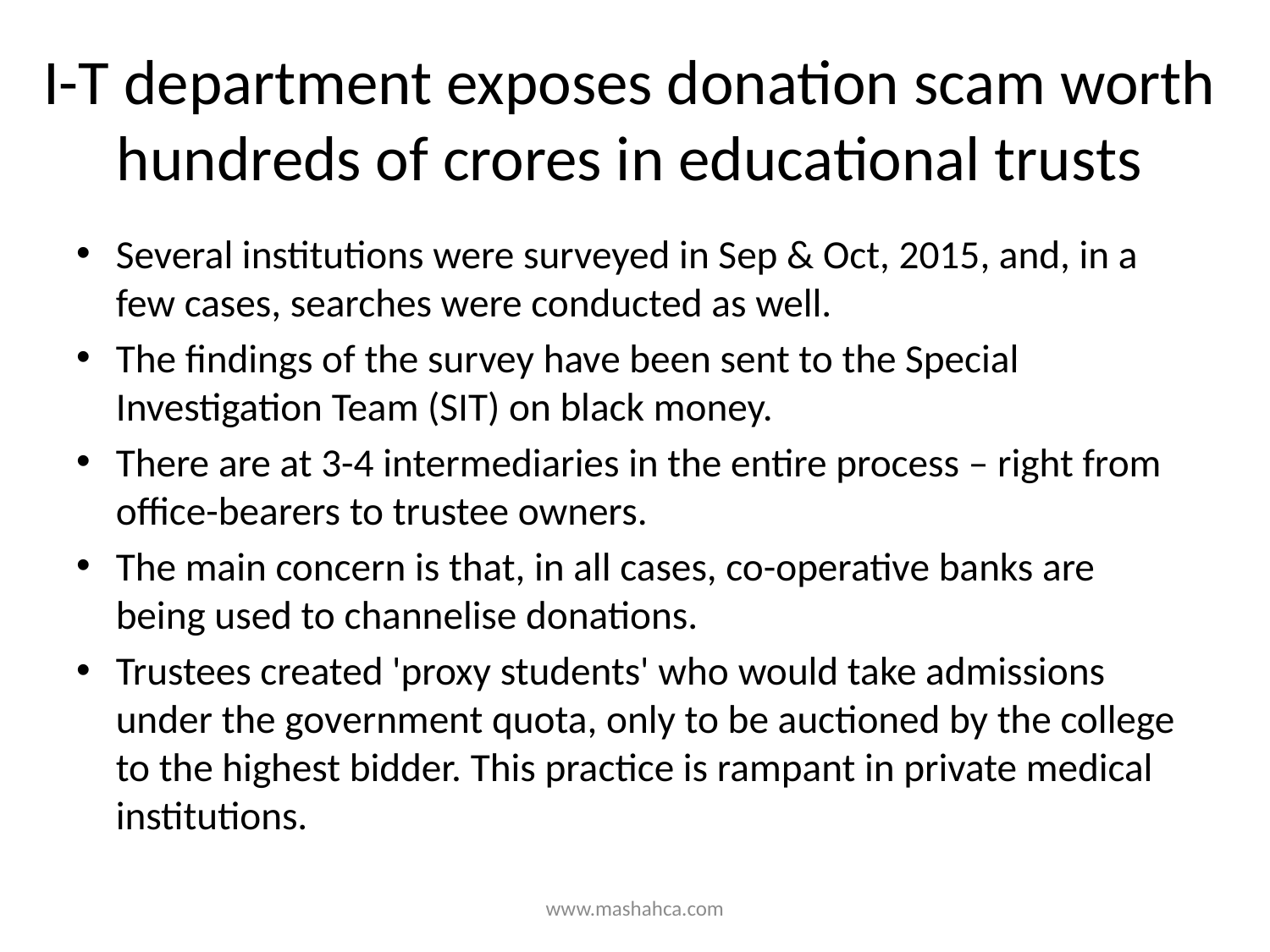

# I-T department exposes donation scam worth hundreds of crores in educational trusts
Several institutions were surveyed in Sep & Oct, 2015, and, in a few cases, searches were conducted as well.
The findings of the survey have been sent to the Special Investigation Team (SIT) on black money.
There are at 3-4 intermediaries in the entire process – right from office-bearers to trustee owners.
The main concern is that, in all cases, co-operative banks are being used to channelise donations.
Trustees created 'proxy students' who would take admissions under the government quota, only to be auctioned by the college to the highest bidder. This practice is rampant in private medical institutions.

www.mashahca.com